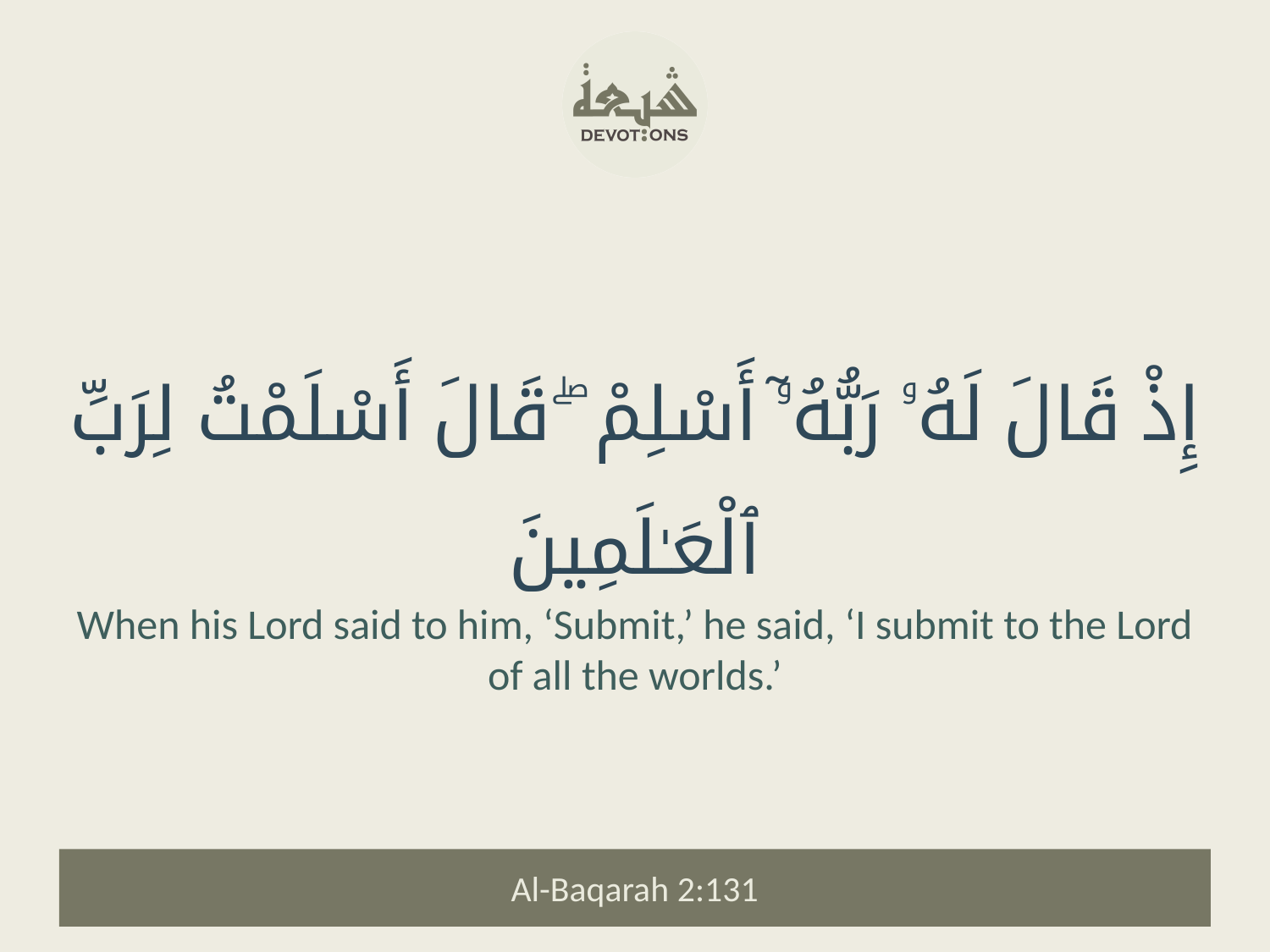

إِذْ قَالَ لَهُۥ رَبُّهُۥٓ أَسْلِمْ ۖ قَالَ أَسْلَمْتُ لِرَبِّ ٱلْعَـٰلَمِينَ
When his Lord said to him, ‘Submit,’ he said, ‘I submit to the Lord of all the worlds.’
Al-Baqarah 2:131